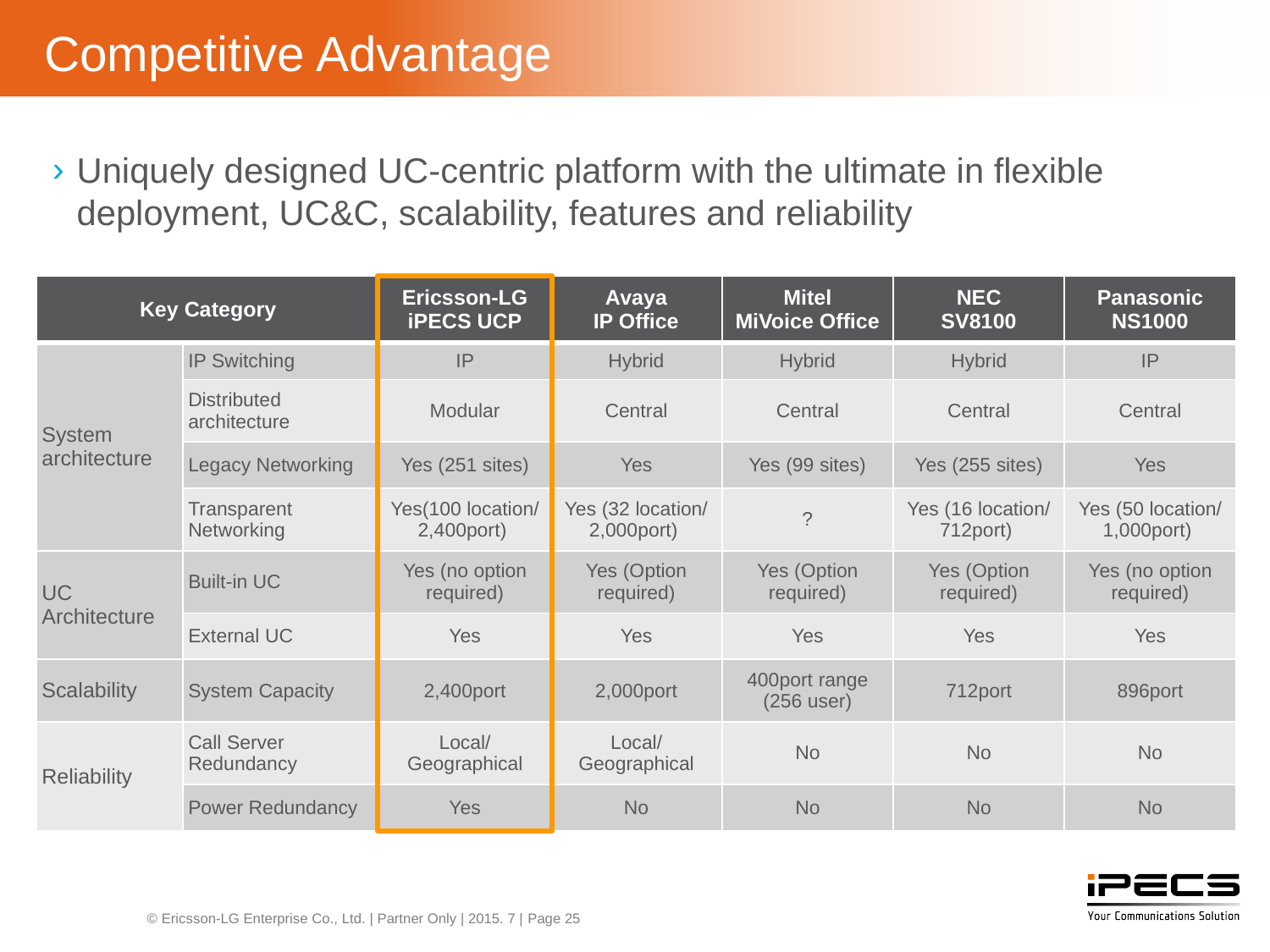

# Competitive Advantage
Uniquely designed UC-centric platform with the ultimate in flexible deployment, UC&C, scalability, features and reliability

| Key Category |  | Ericsson-LG iPECS UCP | Avaya IP Office | Mitel MiVoice Office | NEC SV8100 | Panasonic NS1000 |
| --- | --- | --- | --- | --- | --- | --- |
| System architecture | IP Switching | IP | Hybrid | Hybrid | Hybrid | IP |
|  | Distributed architecture | Modular | Central | Central | Central | Central |
|  | Legacy Networking | Yes (251 sites) | Yes | Yes (99 sites) | Yes (255 sites) | Yes |
|  | Transparent Networking | Yes(100 location/ 2,400port) | Yes (32 location/ 2,000port) | ? | Yes (16 location/ 712port) | Yes (50 location/ 1,000port) |
| UC Architecture | Built-in UC | Yes (no option required) | Yes (Option required) | Yes (Option required) | Yes (Option required) | Yes (no option required) |
|  | External UC | Yes | Yes | Yes | Yes | Yes |
| Scalability | System Capacity | 2,400port | 2,000port | 400port range (256 user) | 712port | 896port |
| Reliability | Call Server Redundancy | Local/ Geographical | Local/ Geographical | No | No | No |
|  | Power Redundancy | Yes | No | No | No | No |